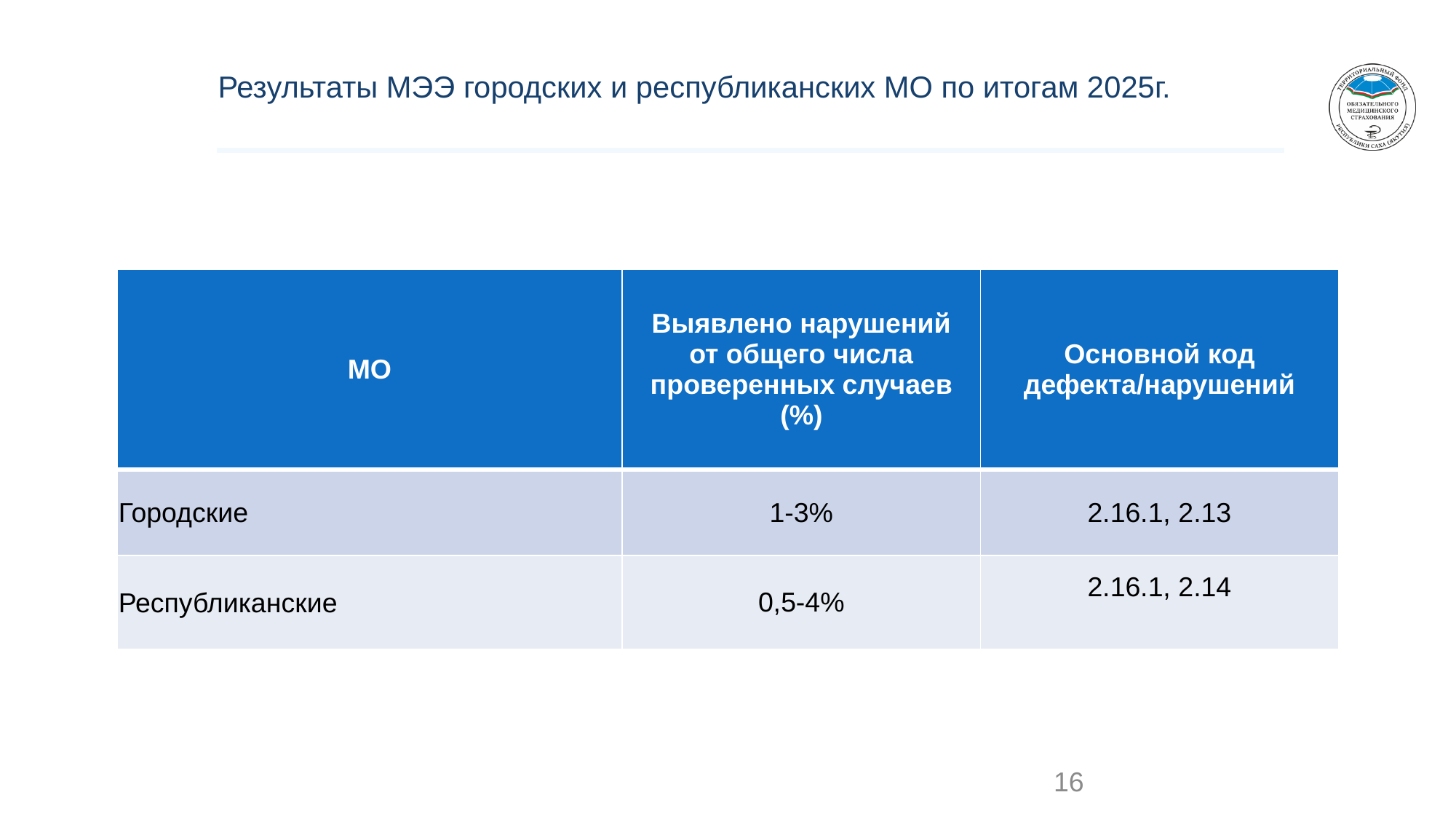

Результаты МЭЭ городских и республиканских МО по итогам 2025г.
| МО | Выявлено нарушений от общего числа проверенных случаев (%) | Основной код дефекта/нарушений |
| --- | --- | --- |
| Городские | 1-3% | 2.16.1, 2.13 |
| Республиканские | 0,5-4% | 2.16.1, 2.14 |
16